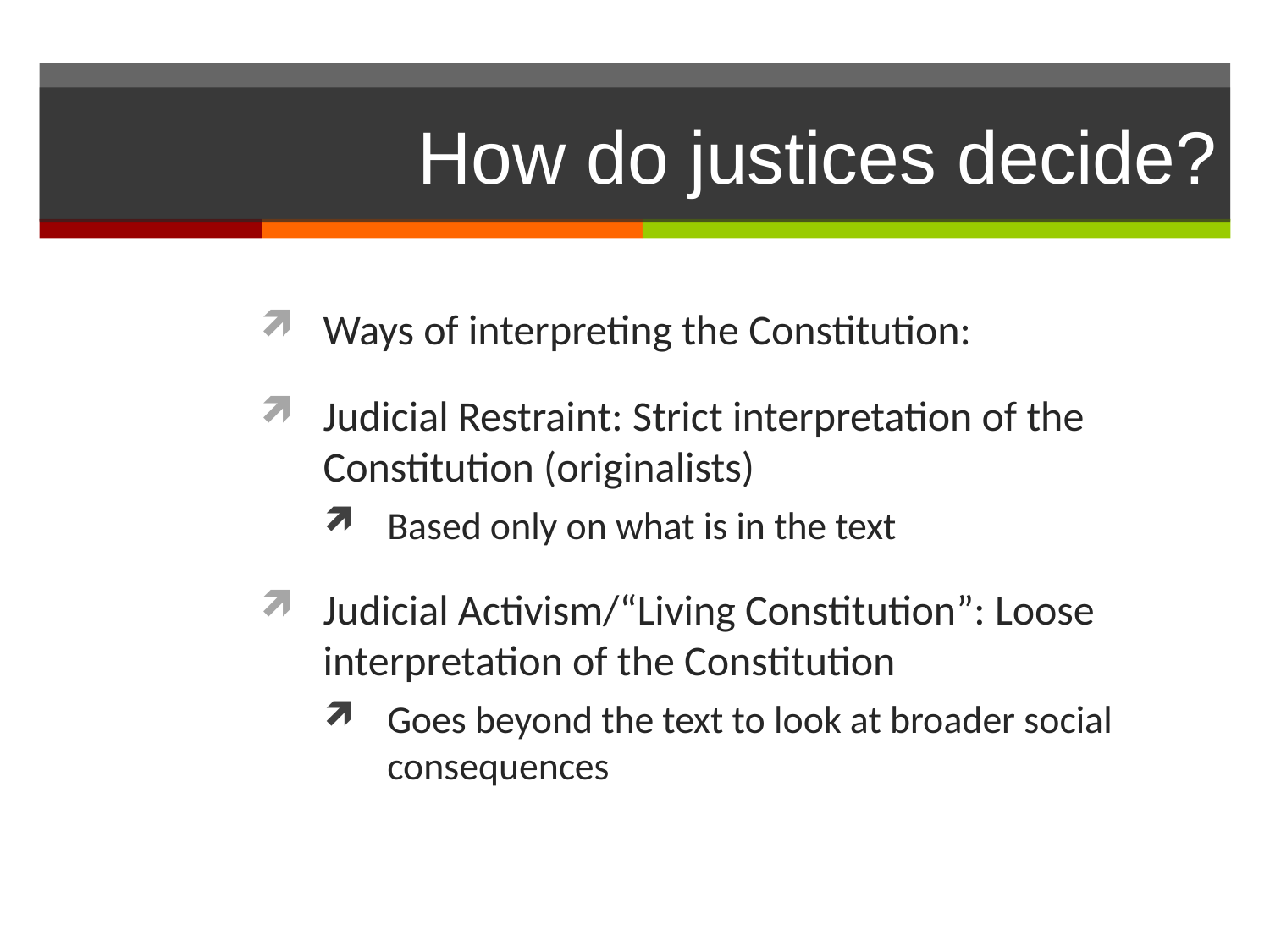

# How do justices decide?
Ways of interpreting the Constitution:
Judicial Restraint: Strict interpretation of the Constitution (originalists)
Based only on what is in the text
Judicial Activism/“Living Constitution”: Loose interpretation of the Constitution
Goes beyond the text to look at broader social  consequences